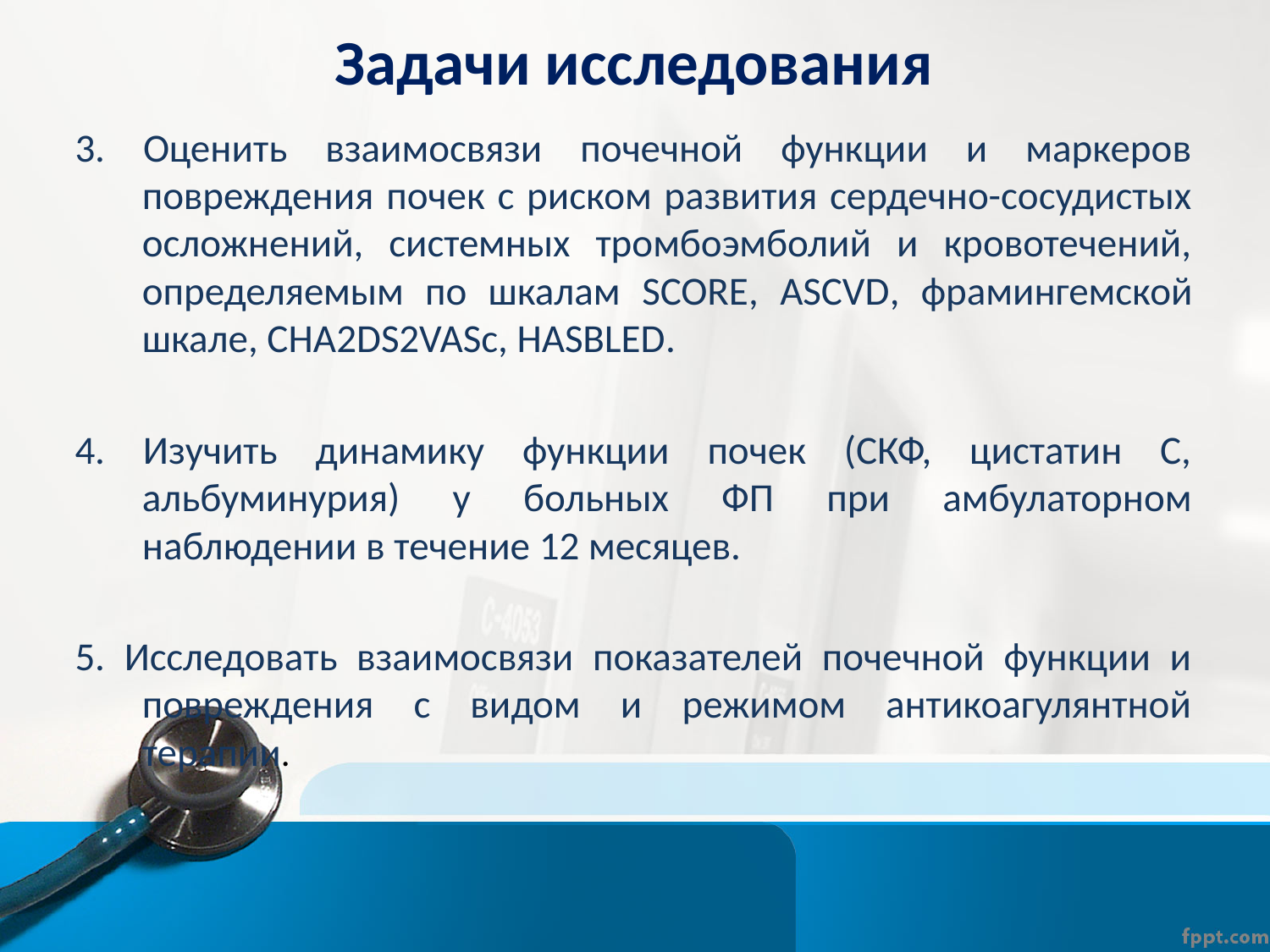

# Задачи исследования
3. Оценить взаимосвязи почечной функции и маркеров повреждения почек с риском развития сердечно-сосудистых осложнений, системных тромбоэмболий и кровотечений, определяемым по шкалам SCORE, ASCVD, фрамингемской шкале, СHA2DS2VASc, HASBLED.

4. Изучить динамику функции почек (СКФ, цистатин С, альбуминурия) у больных ФП при амбулаторном наблюдении в течение 12 месяцев.

5. Исследовать взаимосвязи показателей почечной функции и повреждения с видом и режимом антикоагулянтной терапии.